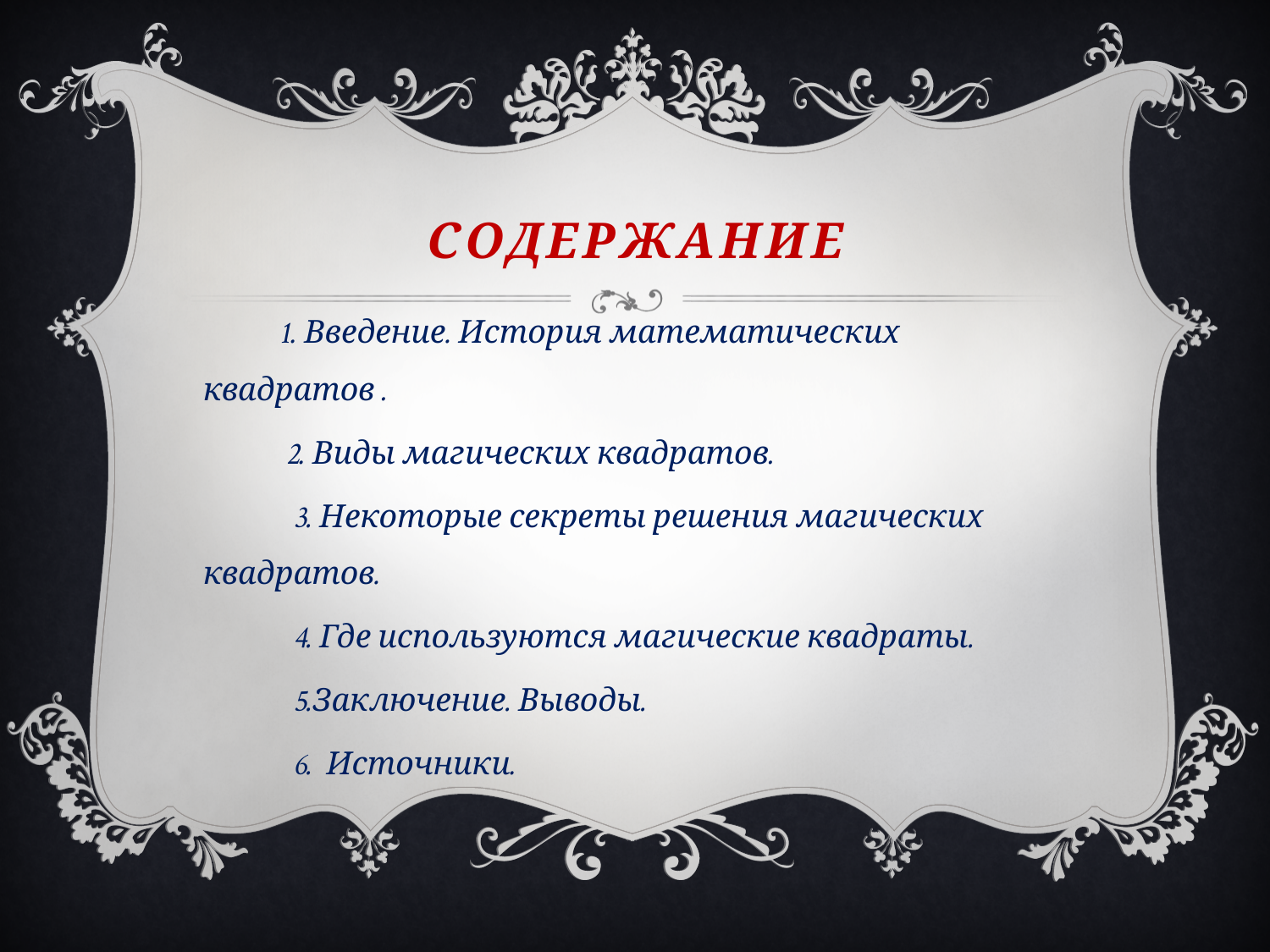

# содержание
           1. Введение. История математических квадратов .
            2. Виды магических квадратов.
             3. Некоторые секреты решения магических   квадратов.
             4. Где используются магические квадраты.
             5.Заключение. Выводы.
             6.  Источники.